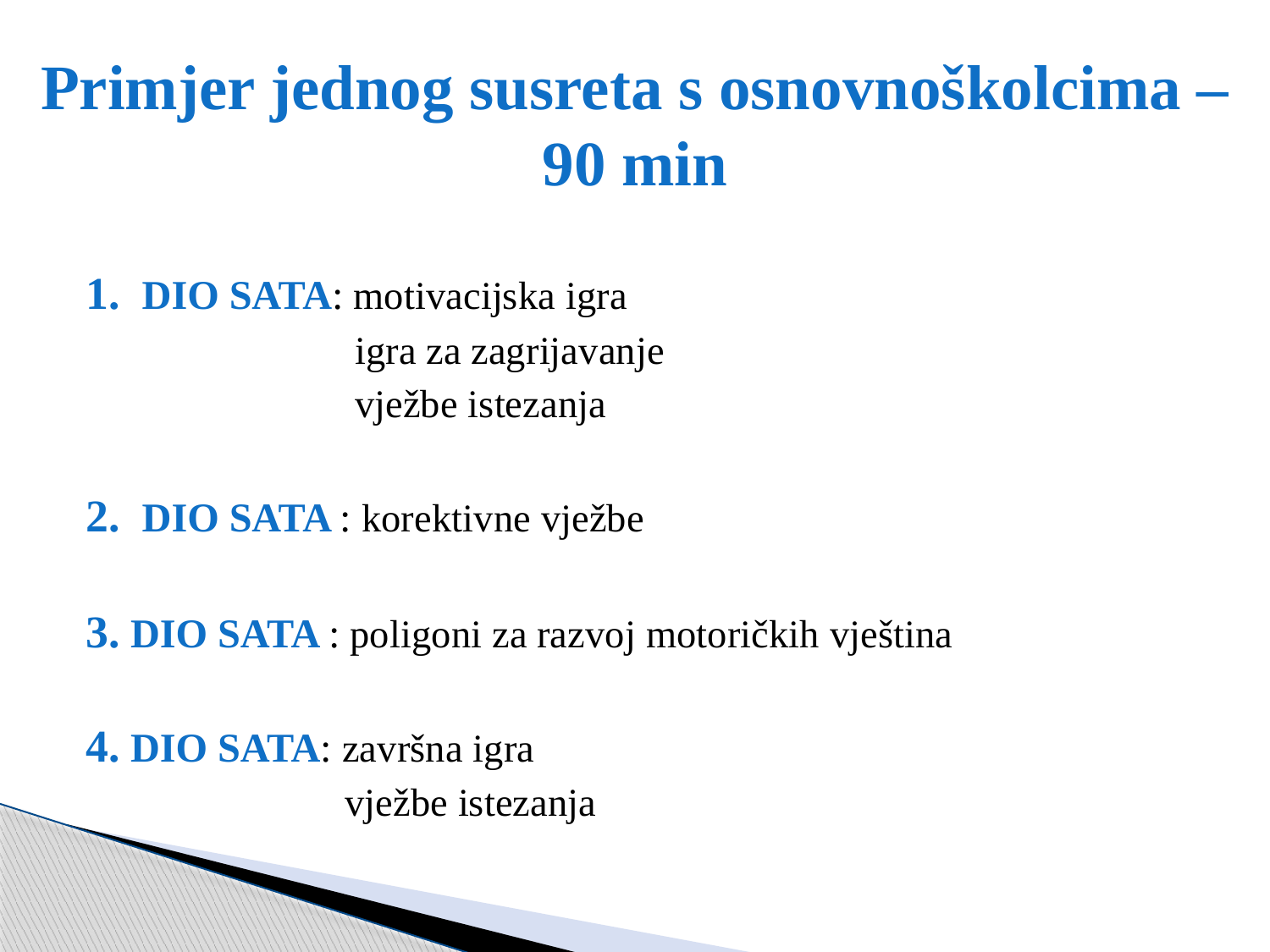

Primjer jednog susreta s osnovnoškolcima – 90 min
1.  DIO SATA: motivacijska igra
                           igra za zagrijavanje
                           vježbe istezanja

2.  DIO SATA : korektivne vježbe

3. DIO SATA : poligoni za razvoj motoričkih vještina

4. DIO SATA: završna igra
                          vježbe istezanja